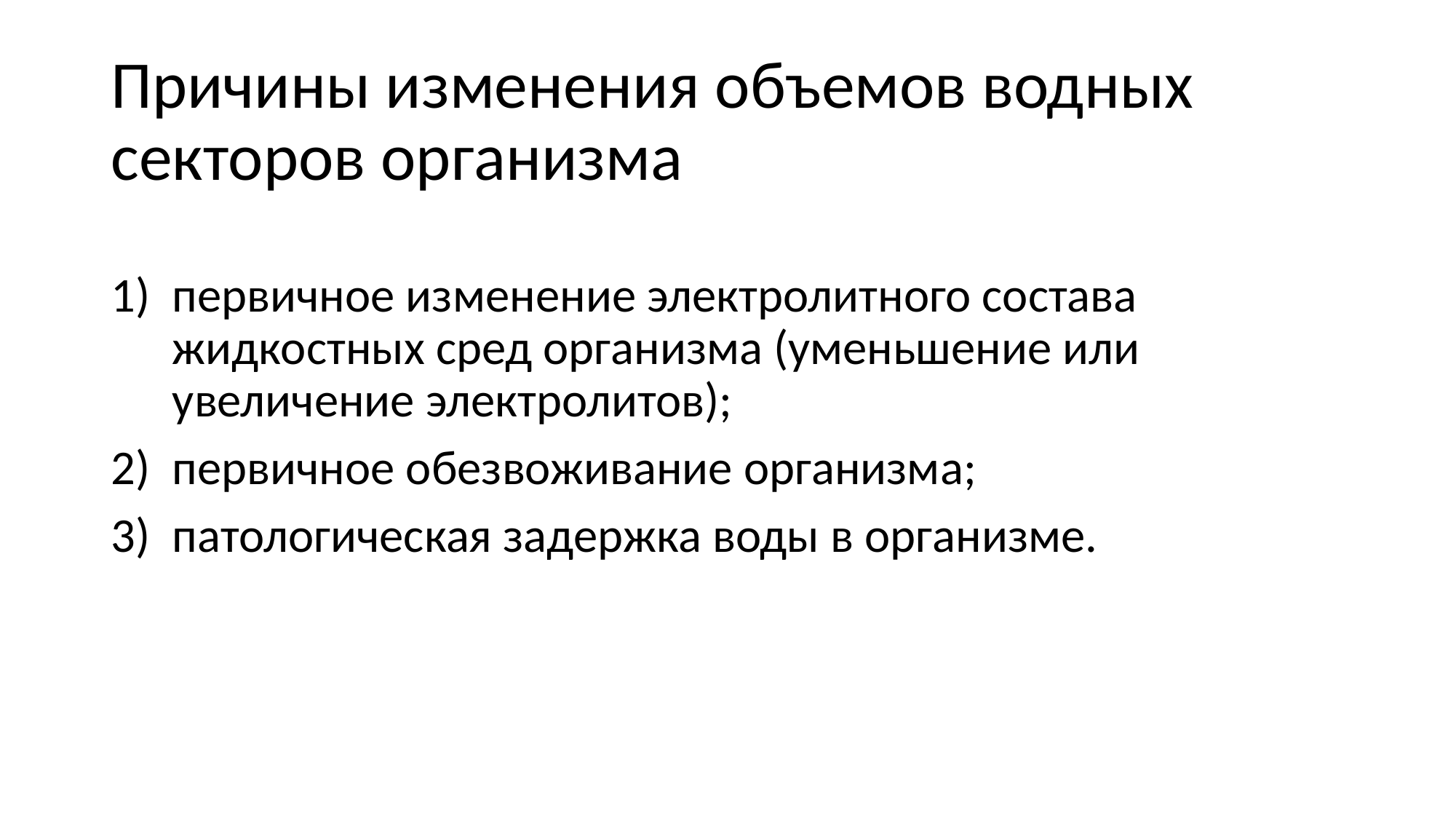

# Причины изменения объемов водных секторов организма
первичное изменение электролитного состава жидкостных сред организма (уменьшение или увеличение электролитов);
первичное обезвоживание организма;
патологическая задержка воды в организме.